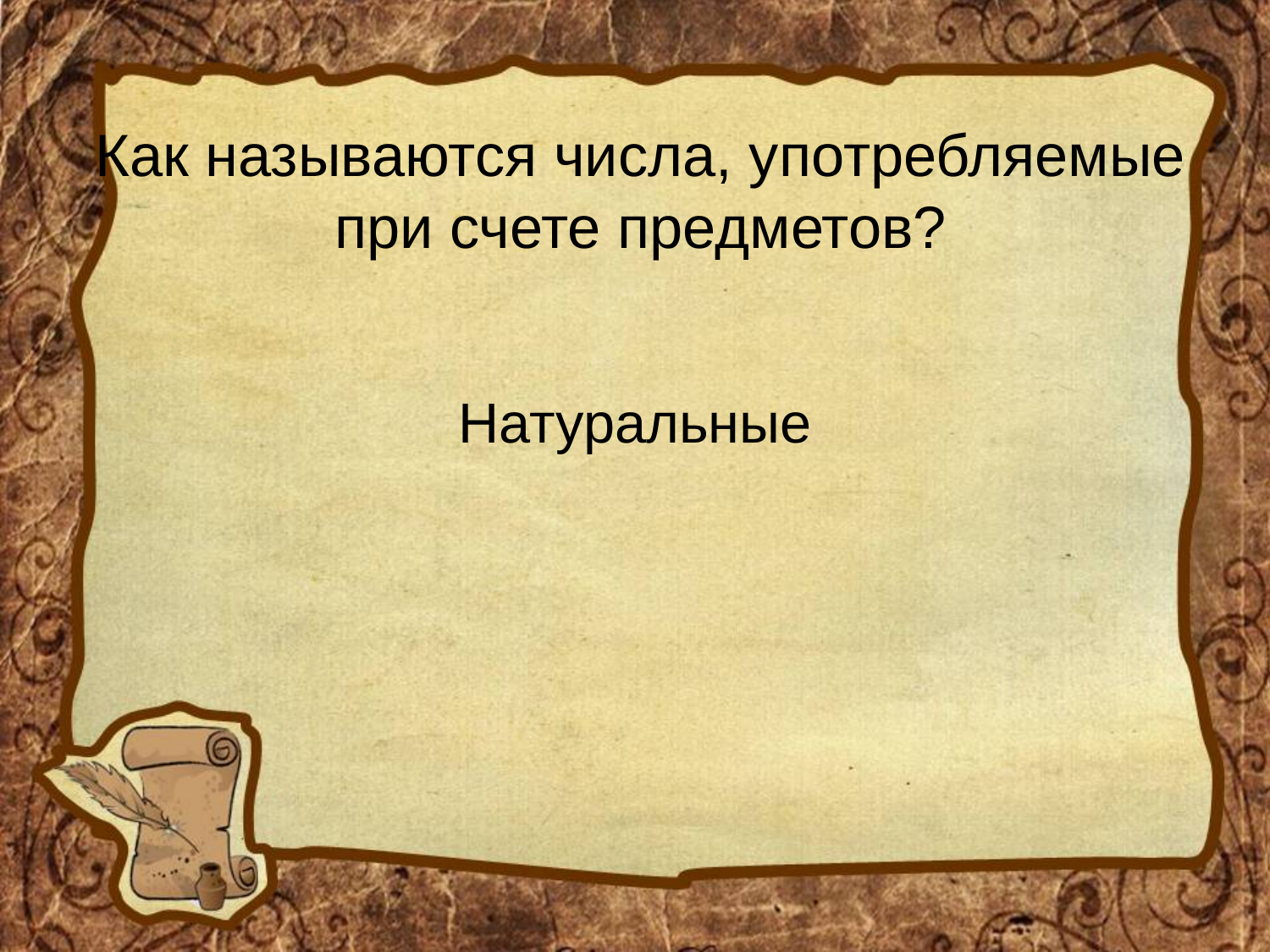

# Как называются числа, употребляемые при счете предметов?

Натуральные